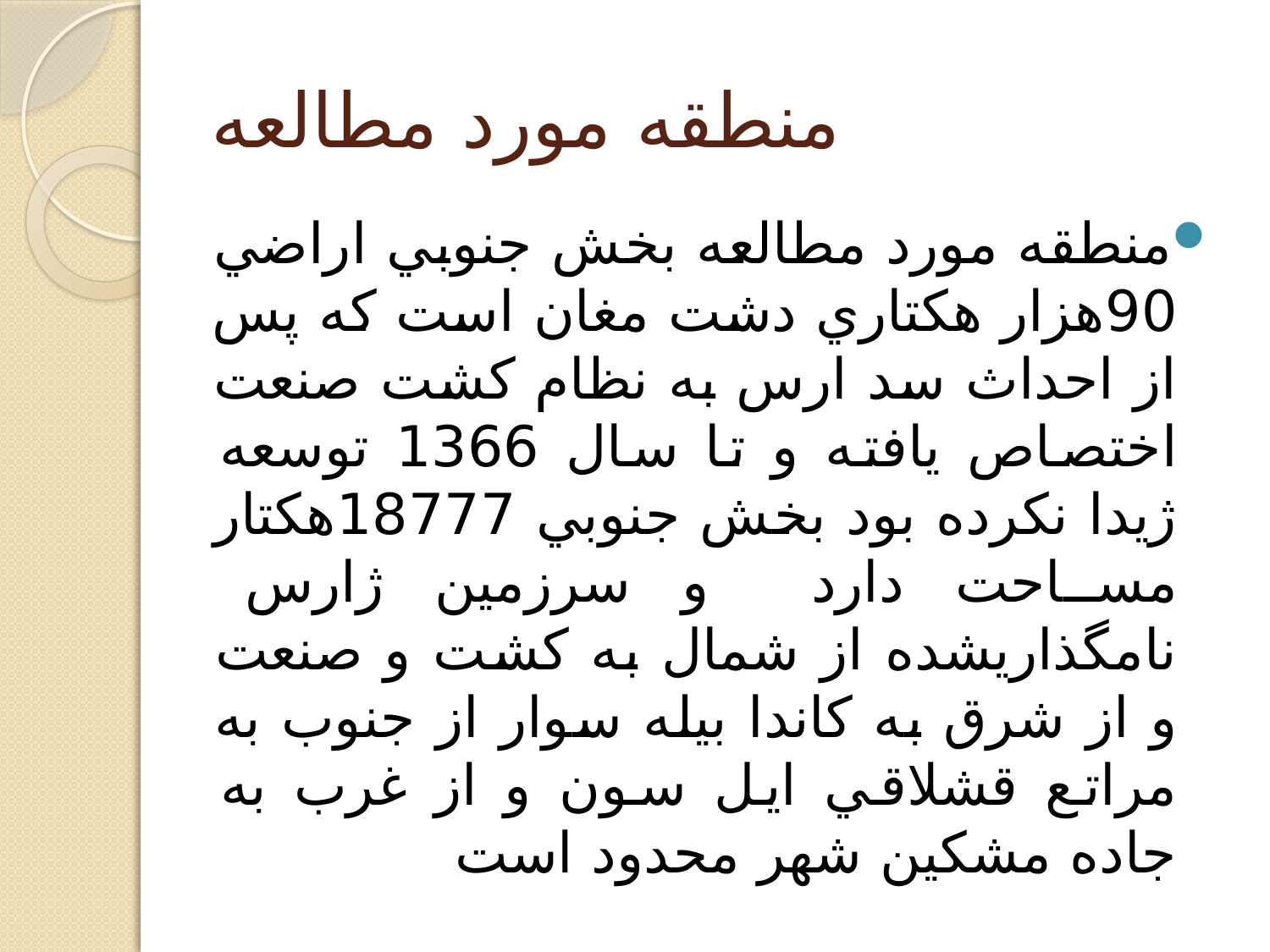

# منطقه مورد مطالعه
منطقه مورد مطالعه بخش جنوبي اراضي 90هزار هكتاري دشت مغان است كه پس از احداث سد ارس به نظام كشت صنعت اختصاص يافته و تا سال 1366 توسعه ژيدا نكرده بود بخش جنوبي 18777هكتار مساحت دارد  و سرزمين ژارس نامگذاريشده از شمال به كشت و صنعت و از شرق به كاندا بيله سوار از جنوب به مراتع قشلاقي ايل سون و از غرب به جاده مشكين شهر محدود است